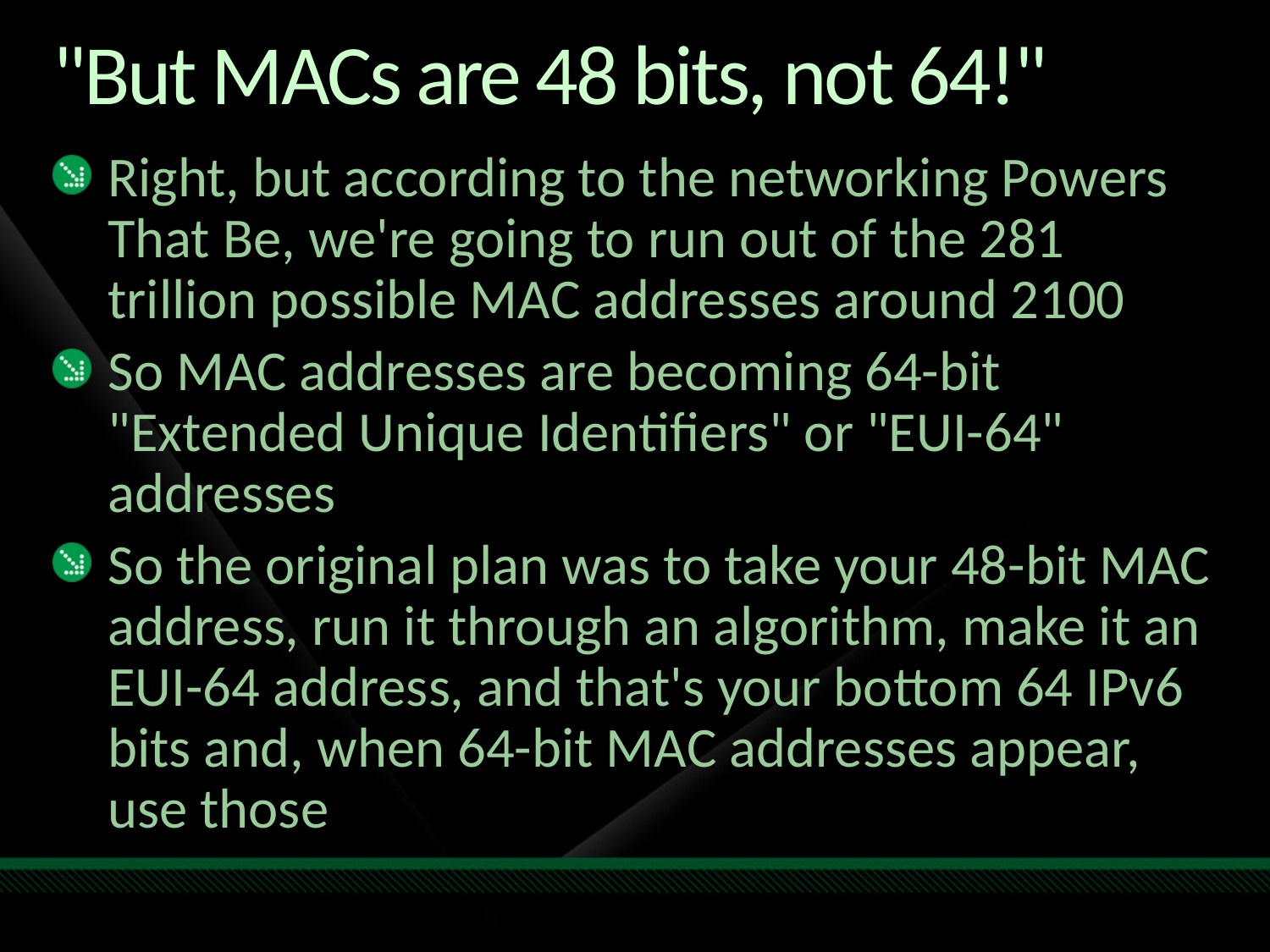

# "But MACs are 48 bits, not 64!"
Right, but according to the networking Powers That Be, we're going to run out of the 281 trillion possible MAC addresses around 2100
So MAC addresses are becoming 64-bit "Extended Unique Identifiers" or "EUI-64" addresses
So the original plan was to take your 48-bit MAC address, run it through an algorithm, make it an EUI-64 address, and that's your bottom 64 IPv6 bits and, when 64-bit MAC addresses appear, use those